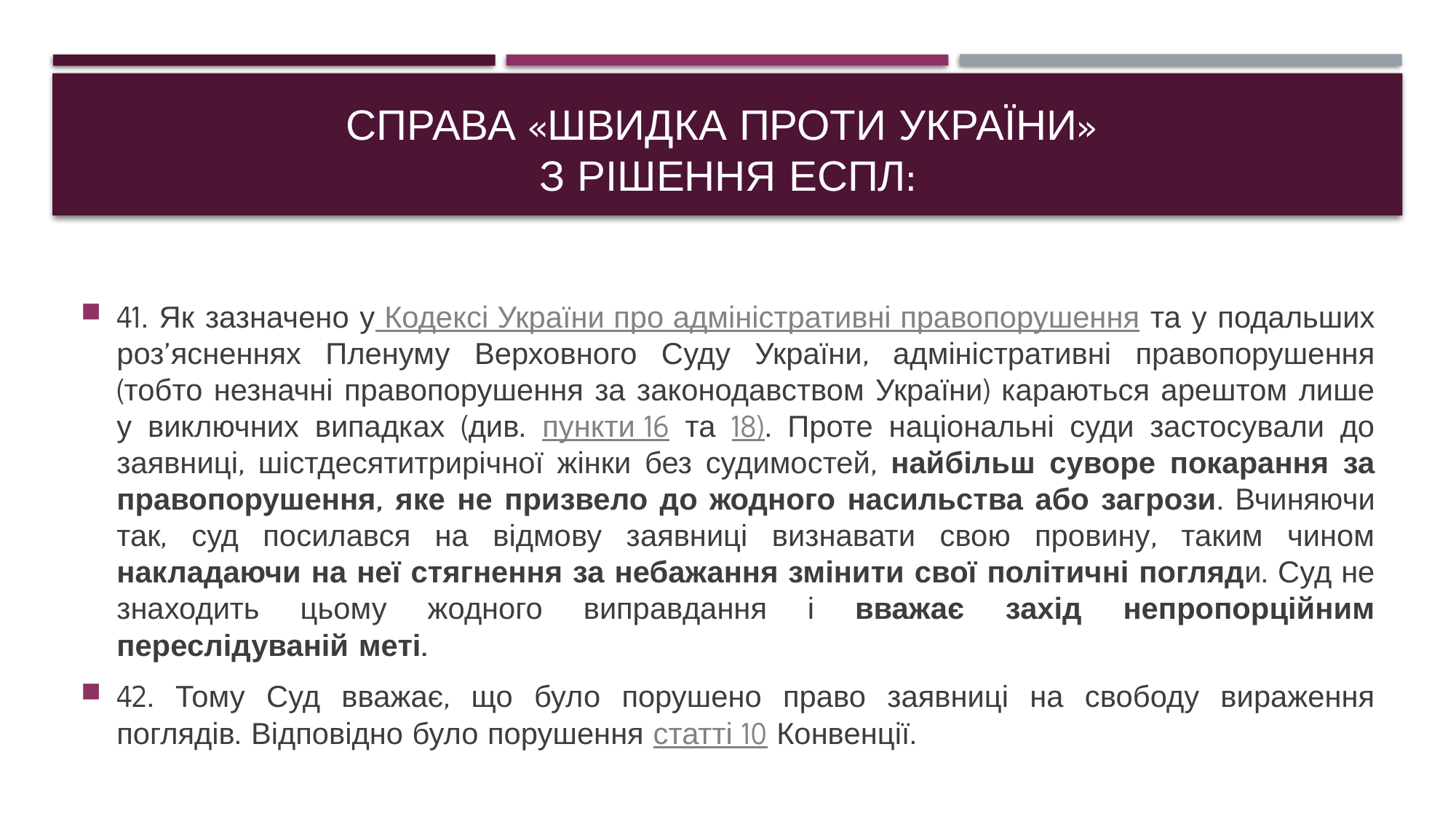

# Справа «Швидка проти України» з рішення ЕСПЛ:
41. Як зазначено у Кодексі України про адміністративні правопорушення та у подальших роз’ясненнях Пленуму Верховного Суду України, адміністративні правопорушення (тобто незначні правопорушення за законодавством України) караються арештом лише у виключних випадках (див. пункти 16 та 18). Проте національні суди застосували до заявниці, шістдесятитрирічної жінки без судимостей, найбільш суворе покарання за правопорушення, яке не призвело до жодного насильства або загрози. Вчиняючи так, суд посилався на відмову заявниці визнавати свою провину, таким чином накладаючи на неї стягнення за небажання змінити свої політичні погляди. Суд не знаходить цьому жодного виправдання і вважає захід непропорційним переслідуваній меті.
42. Тому Суд вважає, що було порушено право заявниці на свободу вираження поглядів. Відповідно було порушення статті 10 Конвенції.